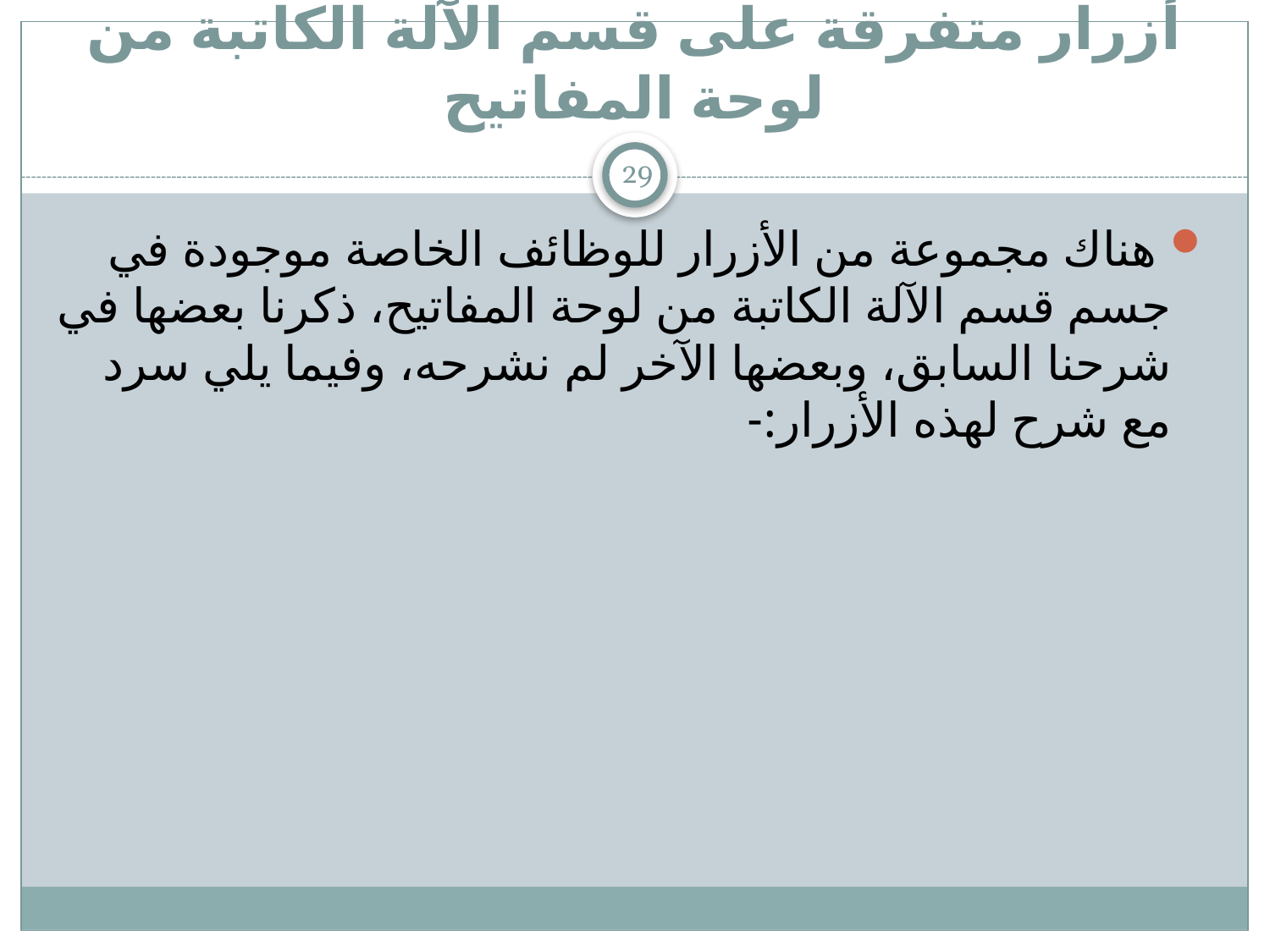

# أزرار متفرقة على قسم الآلة الكاتبة من لوحة المفاتيح
29
 هناك مجموعة من الأزرار للوظائف الخاصة موجودة في جسم قسم الآلة الكاتبة من لوحة المفاتيح، ذكرنا بعضها في شرحنا السابق، وبعضها الآخر لم نشرحه، وفيما يلي سرد مع شرح لهذه الأزرار:-